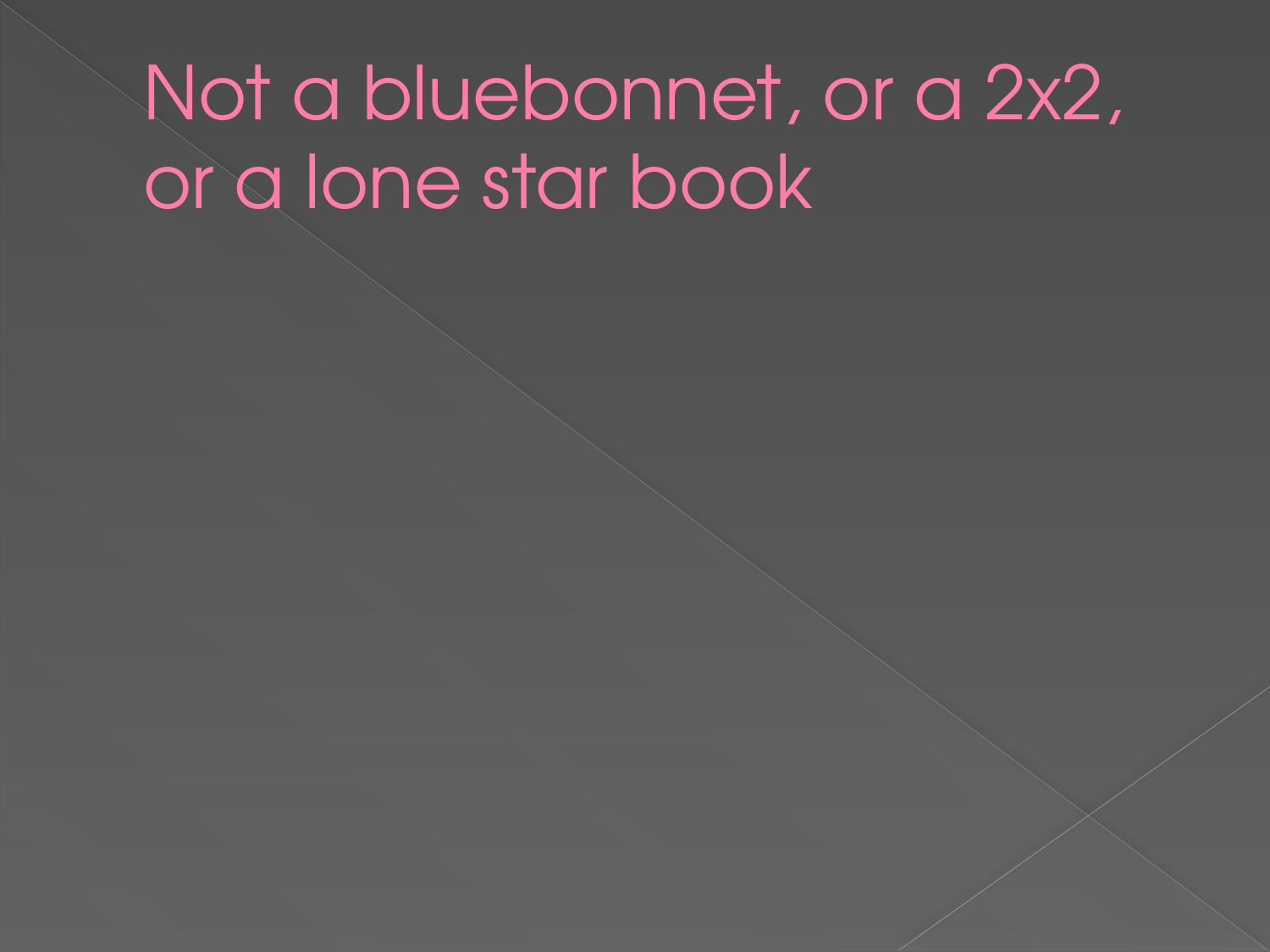

# Not a bluebonnet, or a 2x2, or a lone star book